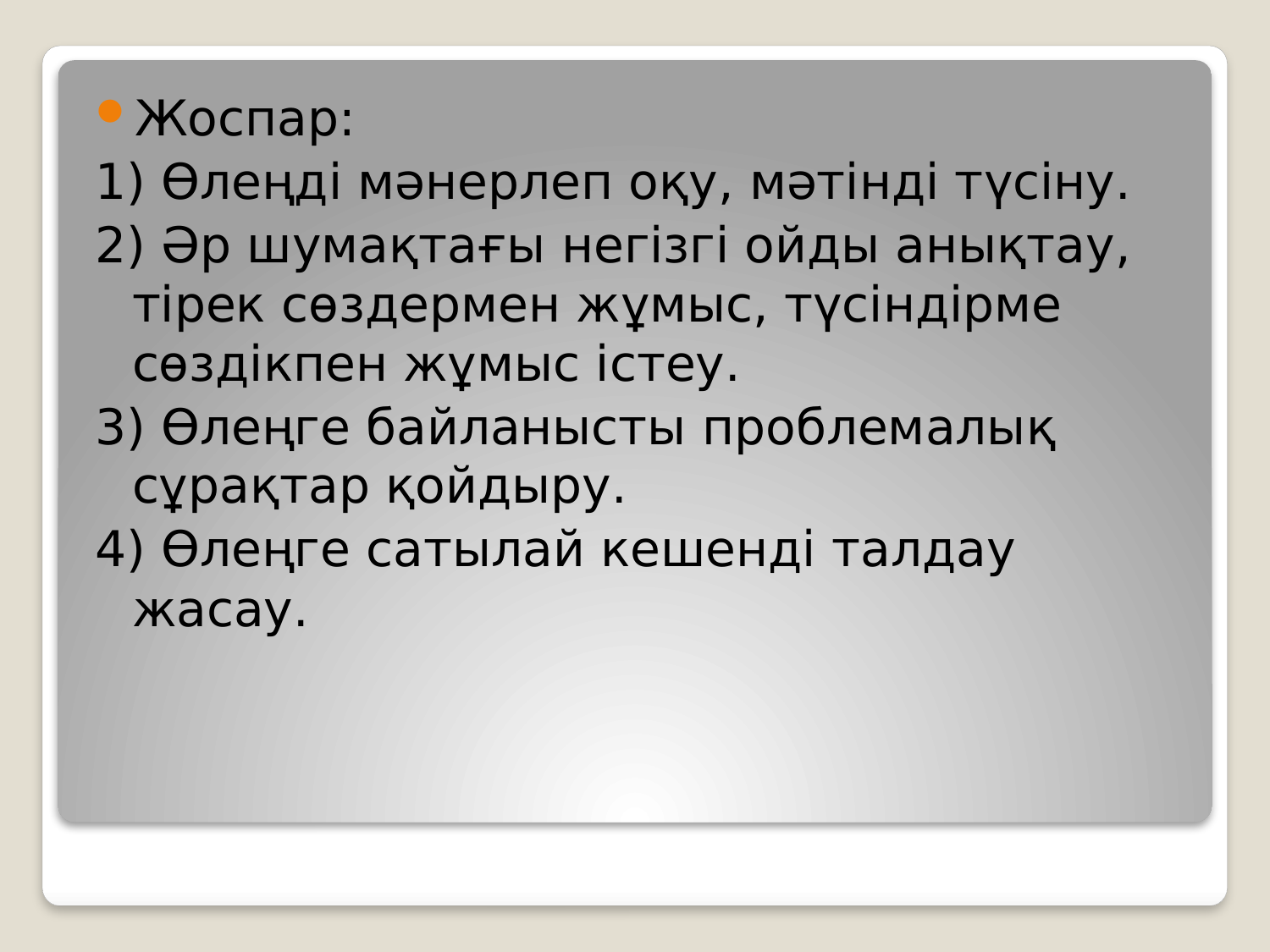

Жоспар:
1) Өлеңді мәнерлеп оқу, мәтінді түсіну.
2) Әр шумақтағы негізгі ойды анықтау, тірек сөздермен жұмыс, түсіндірме сөздікпен жұмыс істеу.
3) Өлеңге байланысты проблемалық сұрақтар қойдыру.
4) Өлеңге сатылай кешенді талдау жасау.

#